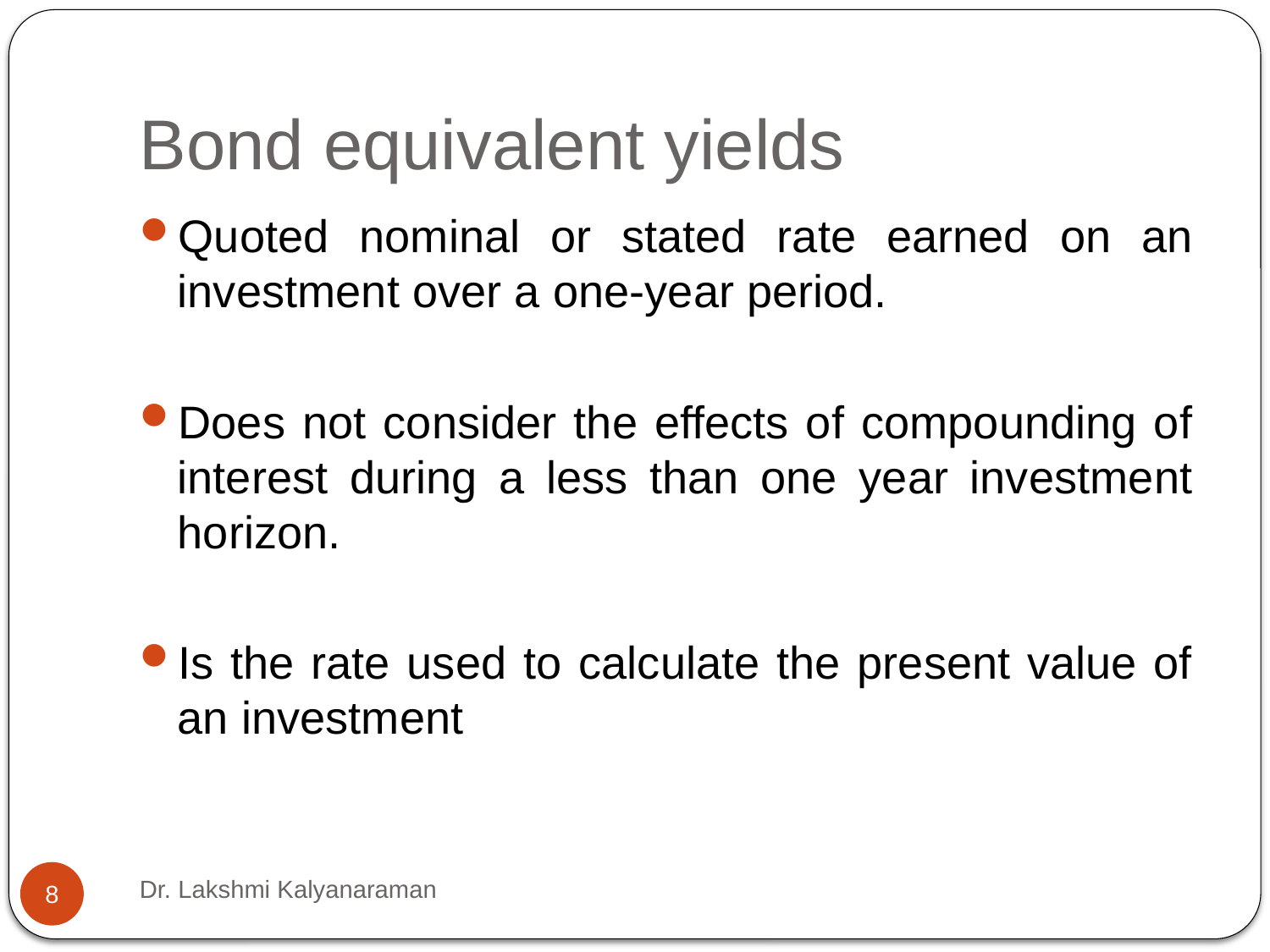

# Bond equivalent yields
Quoted nominal or stated rate earned on an investment over a one-year period.

Does not consider the effects of compounding of interest during a less than one year investment horizon.

Is the rate used to calculate the present value of an investment
Dr. Lakshmi Kalyanaraman
8